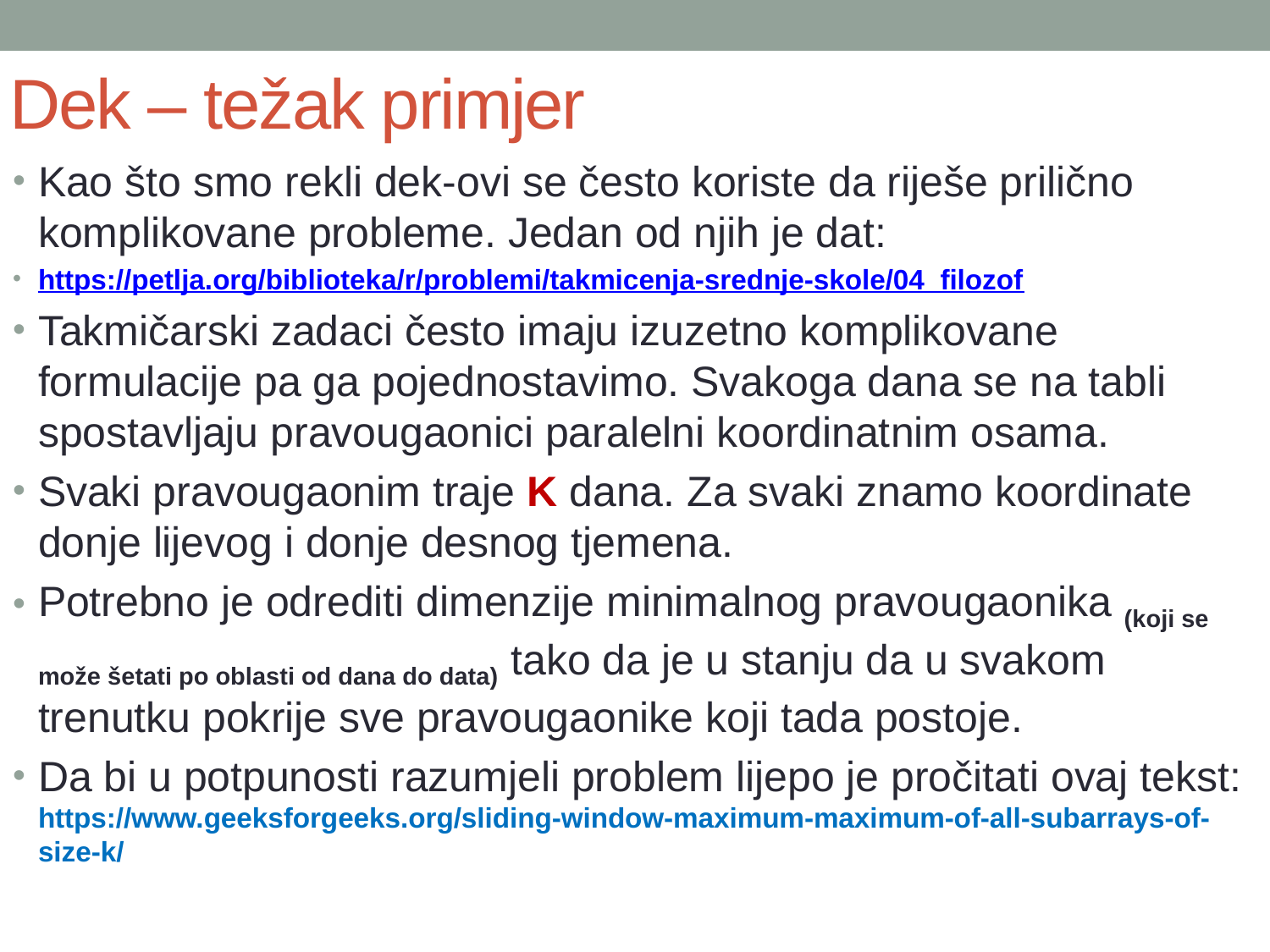

# Dek – težak primjer
Kao što smo rekli dek-ovi se često koriste da riješe prilično komplikovane probleme. Jedan od njih je dat:
https://petlja.org/biblioteka/r/problemi/takmicenja-srednje-skole/04_filozof
Takmičarski zadaci često imaju izuzetno komplikovane formulacije pa ga pojednostavimo. Svakoga dana se na tabli spostavljaju pravougaonici paralelni koordinatnim osama.
Svaki pravougaonim traje K dana. Za svaki znamo koordinate donje lijevog i donje desnog tjemena.
Potrebno je odrediti dimenzije minimalnog pravougaonika (koji se može šetati po oblasti od dana do data) tako da je u stanju da u svakom trenutku pokrije sve pravougaonike koji tada postoje.
Da bi u potpunosti razumjeli problem lijepo je pročitati ovaj tekst:
https://www.geeksforgeeks.org/sliding-window-maximum-maximum-of-all-subarrays-of-size-k/